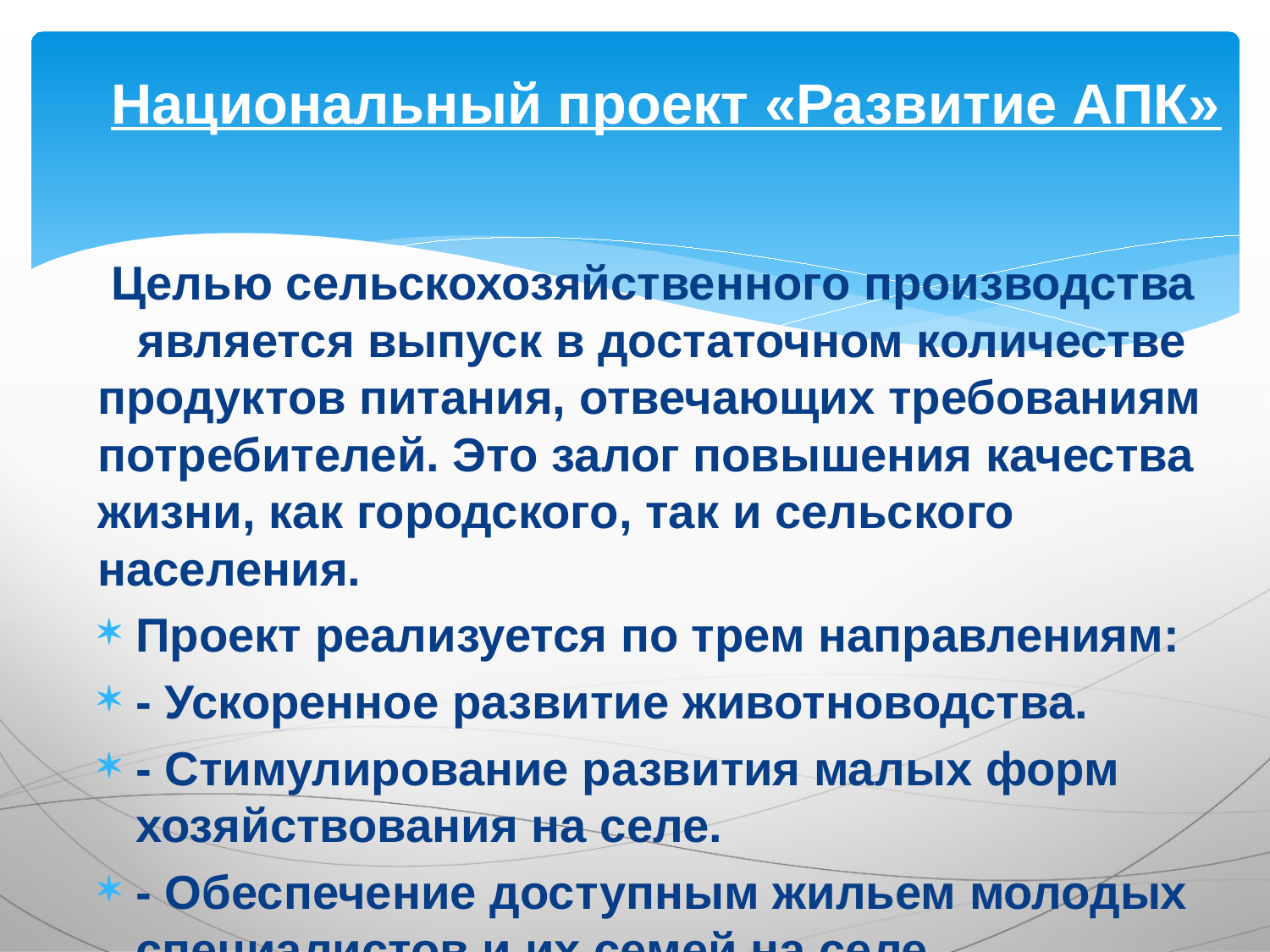

# Национальный проект «Развитие АПК»
 Целью сельскохозяйственного производства     является выпуск в достаточном количестве продуктов питания, отвечающих требованиям потребителей. Это залог повышения качества жизни, как городского, так и сельского населения.
Проект реализуется по трем направлениям:
- Ускоренное развитие животноводства.
- Стимулирование развития малых форм хозяйствования на селе.
- Обеспечение доступным жильем молодых специалистов и их семей на селе.